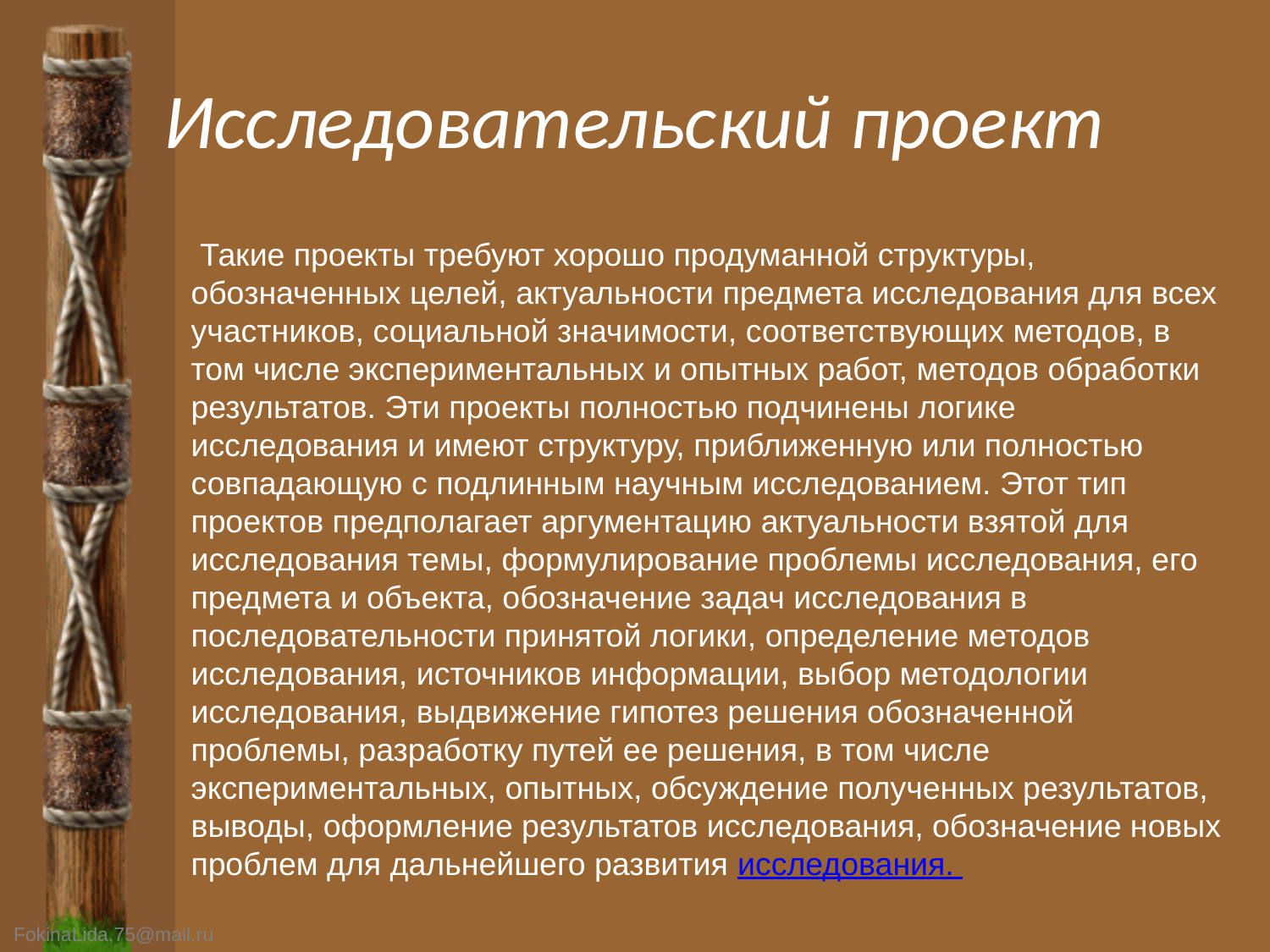

# Исследовательский проект
 Такие проекты требуют хорошо продуманной структуры, обозначенных целей, актуальности предмета исследования для всех участников, социальной значимости, соответствующих методов, в том числе экспериментальных и опытных работ, методов обработки результатов. Эти проекты полностью подчинены логике исследования и имеют структуру, приближенную или полностью совпадающую с подлинным научным исследованием. Этот тип проектов предполагает аргументацию актуальности взятой для исследования темы, формулирование проблемы исследования, его предмета и объекта, обозначение задач исследования в последовательности принятой логики, определение методов исследования, источников информации, выбор методологии исследования, выдвижение гипотез решения обозначенной проблемы, разработку путей ее решения, в том числе экспериментальных, опытных, обсуждение полученных результатов,  выводы, оформление результатов исследования, обозначение новых проблем для дальнейшего развития исследования.